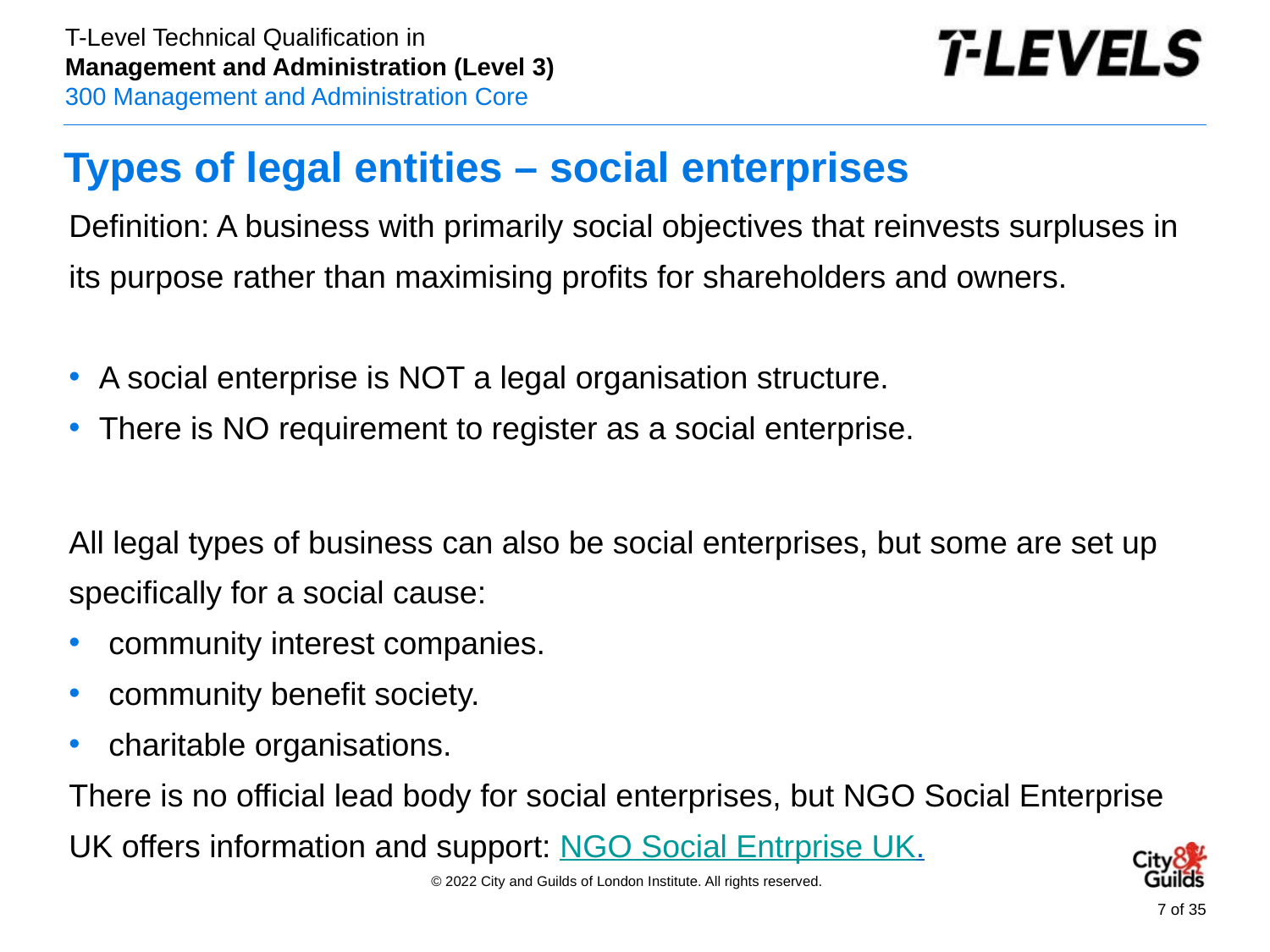

# Types of legal entities – social enterprises
Definition: A business with primarily social objectives that reinvests surpluses in its purpose rather than maximising profits for shareholders and owners.

A social enterprise is NOT a legal organisation structure.
There is NO requirement to register as a social enterprise.

All legal types of business can also be social enterprises, but some are set up specifically for a social cause:
community interest companies.
community benefit society.
charitable organisations.
There is no official lead body for social enterprises, but NGO Social Enterprise UK offers information and support: NGO Social Entrprise UK.